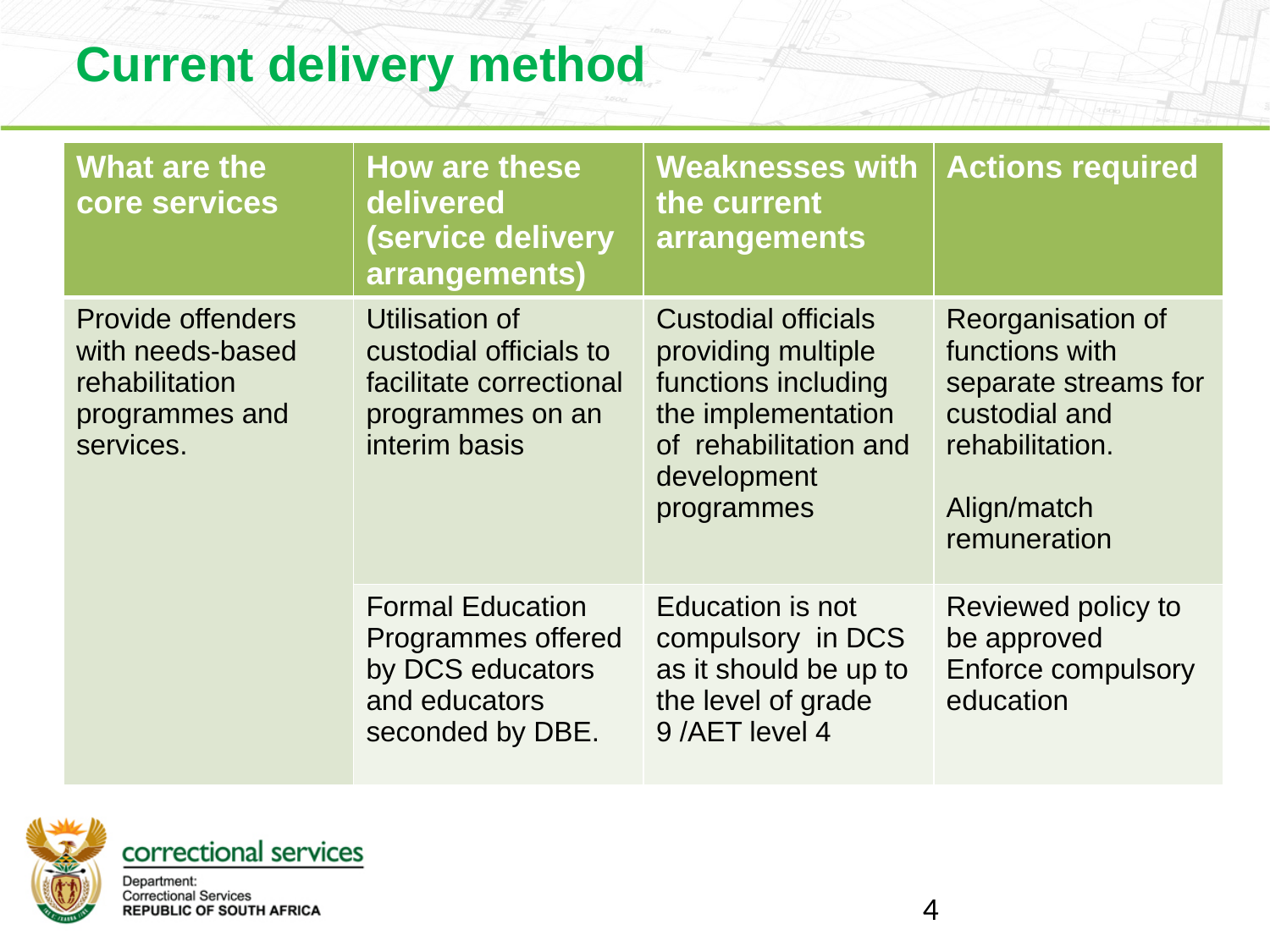

Current delivery method
| What are the core services | How are these delivered (service delivery arrangements) | Weaknesses with the current arrangements | Actions required |
| --- | --- | --- | --- |
| Provide offenders with needs-based rehabilitation programmes and services. | Utilisation of custodial officials to facilitate correctional programmes on an interim basis | Custodial officials providing multiple functions including the implementation of rehabilitation and development programmes | Reorganisation of functions with separate streams for custodial and rehabilitation. Align/match remuneration |
|  | Formal Education Programmes offered by DCS educators and educators seconded by DBE. | Education is not compulsory in DCS as it should be up to the level of grade 9 /AET level 4 | Reviewed policy to be approved Enforce compulsory education |
4